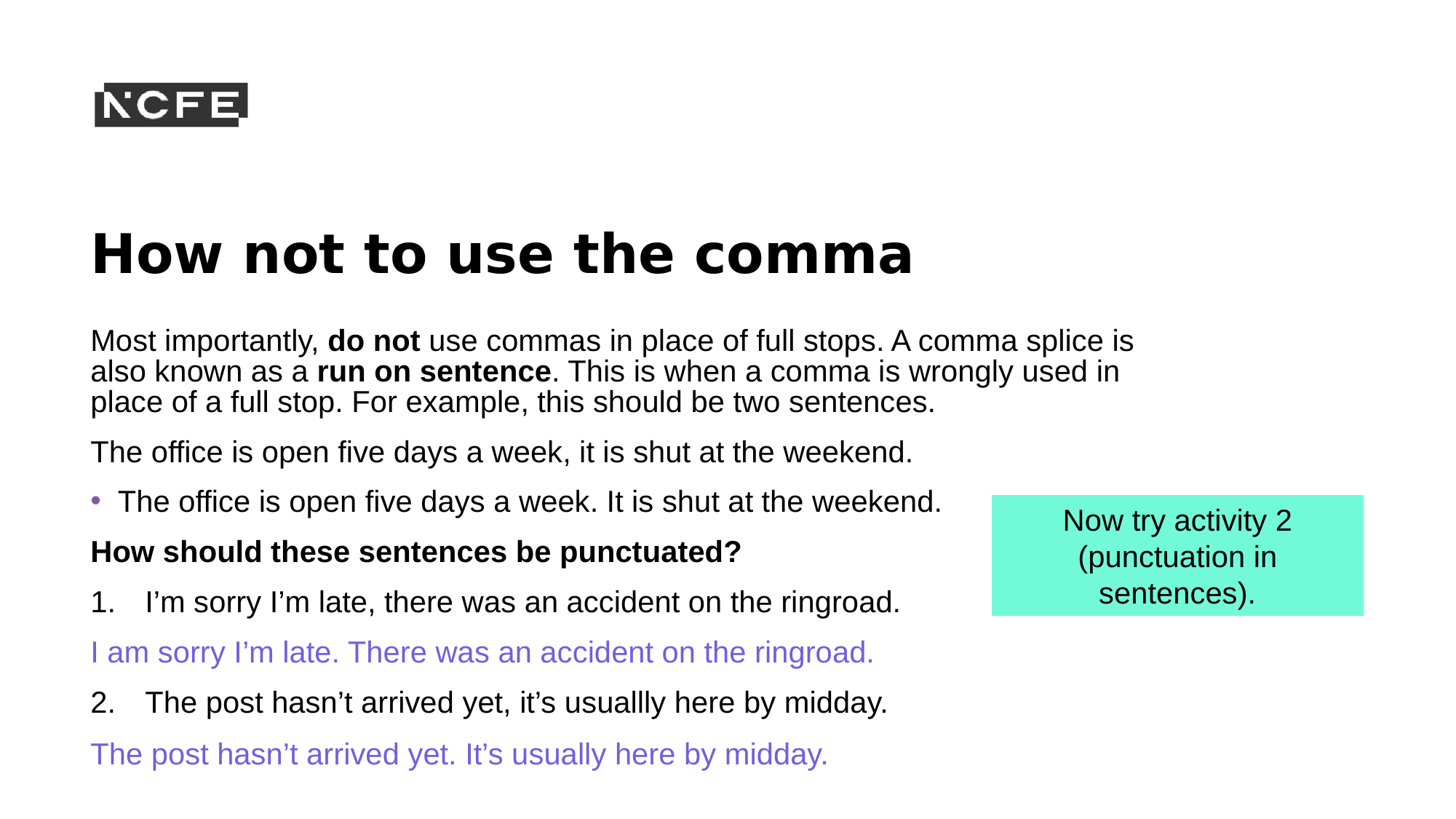

# How not to use the comma
Most importantly, do not use commas in place of full stops. A comma splice is also known as a run on sentence. This is when a comma is wrongly used in  place of a full stop. For example, this should be two sentences.
The office is open five days a week, it is shut at the weekend.
The office is open five days a week. It is shut at the weekend.
How should these sentences be punctuated?
I’m sorry I’m late, there was an accident on the ringroad.
I am sorry I’m late. There was an accident on the ringroad.
The post hasn’t arrived yet, it’s usuallly here by midday.
The post hasn’t arrived yet. It’s usually here by midday.

Now try activity 2 (punctuation in sentences).